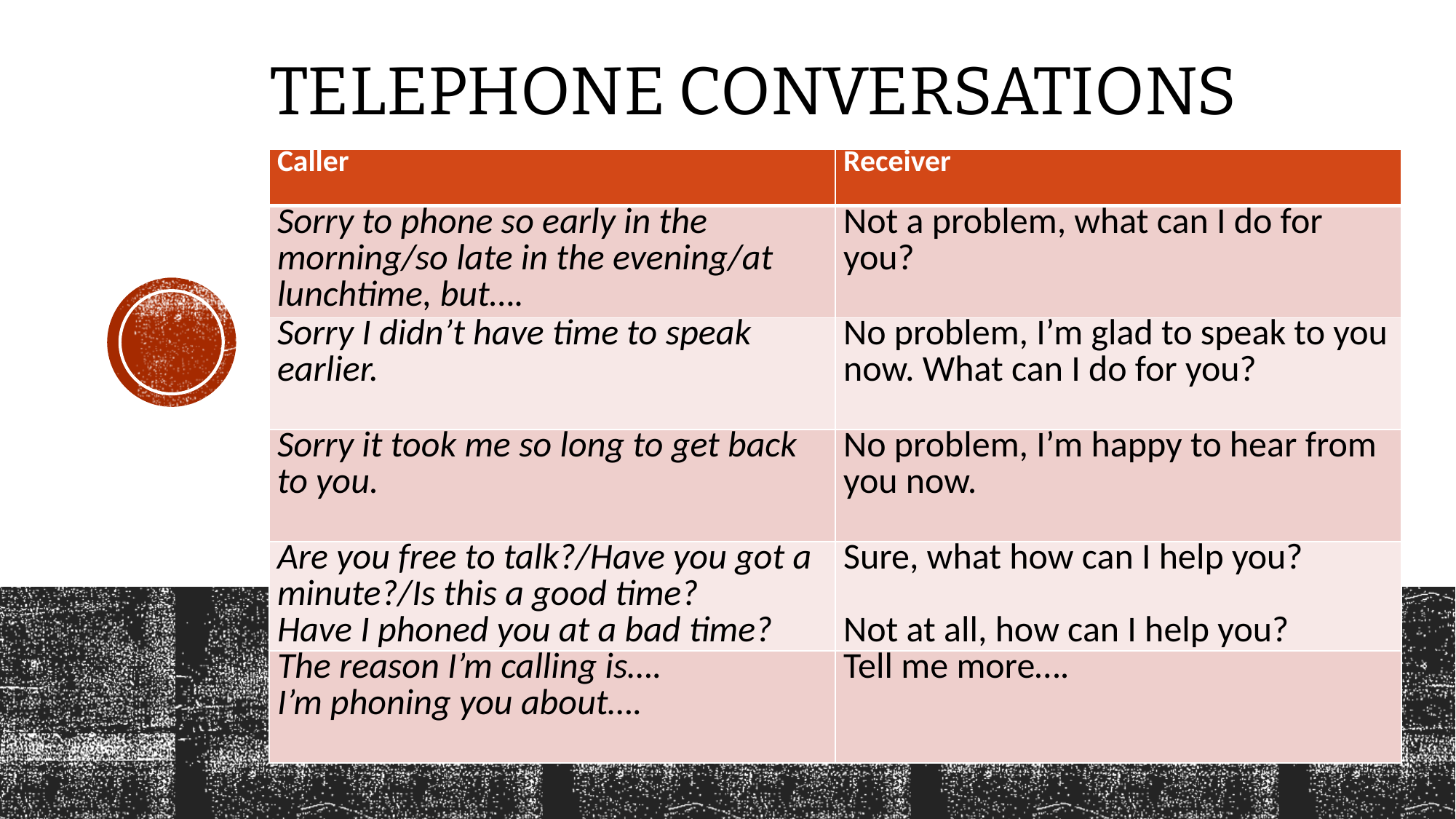

# Telephone conversations
| Caller | Receiver |
| --- | --- |
| Sorry to phone so early in the morning/so late in the evening/at lunchtime, but…. | Not a problem, what can I do for you? |
| Sorry I didn’t have time to speak earlier. | No problem, I’m glad to speak to you now. What can I do for you? |
| Sorry it took me so long to get back to you. | No problem, I’m happy to hear from you now. |
| Are you free to talk?/Have you got a minute?/Is this a good time? Have I phoned you at a bad time? | Sure, what how can I help you? Not at all, how can I help you? |
| The reason I’m calling is…. I’m phoning you about…. | Tell me more…. |